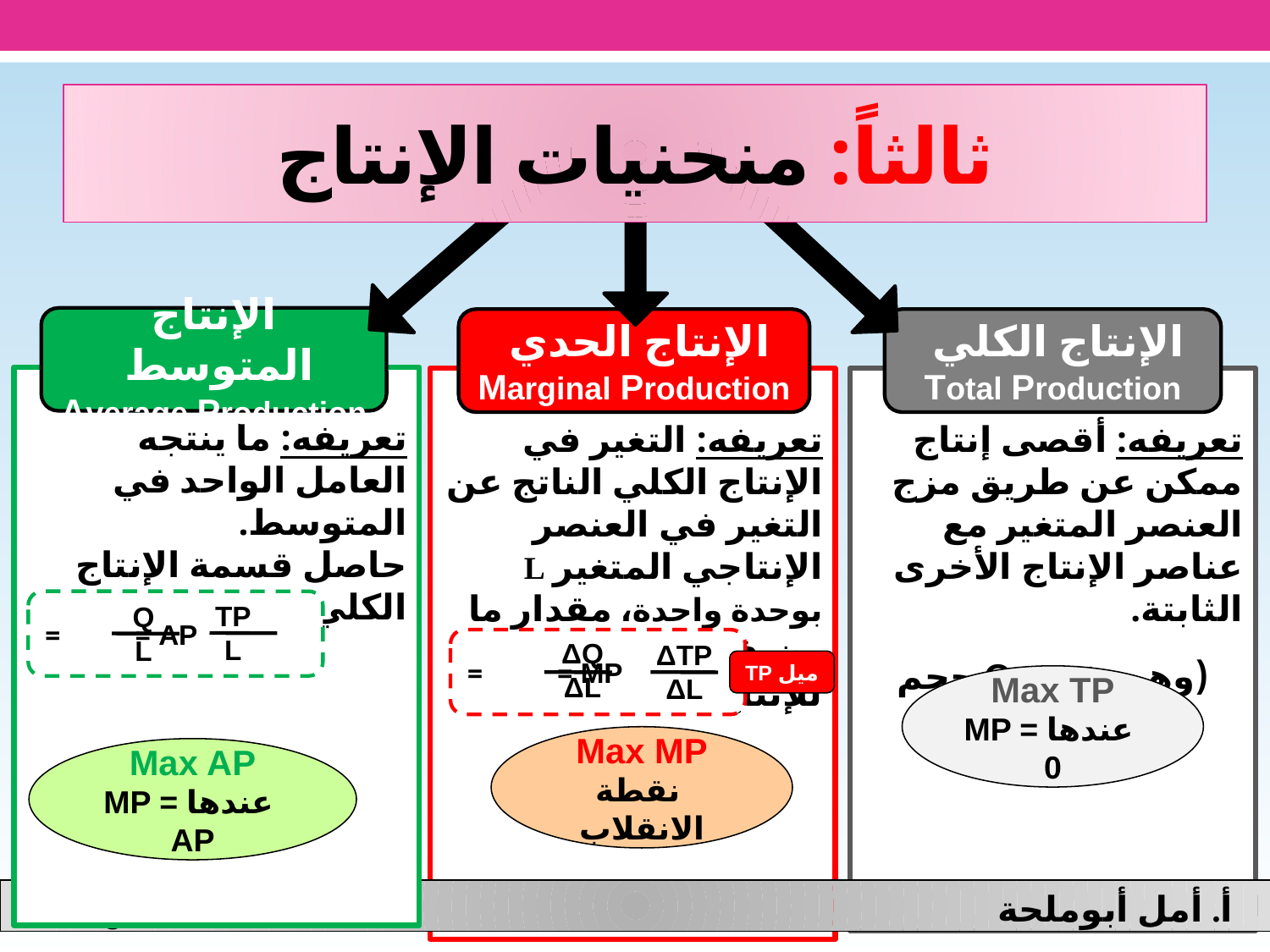

ثالثاً: منحنيات الإنتاج

الإنتاج المتوسط
Average Production
الإنتاج الحدي
Marginal Production
الإنتاج الكلي
Total Production

تعريفه: ما ينتجه العامل الواحد في المتوسط.
حاصل قسمة الإنتاج الكلي على عدد العمال

AP =          =
TP
L
Q
L

تعريفه: التغير في الإنتاج الكلي الناتج عن التغير في العنصر الإنتاجي المتغير L بوحدة واحدة، مقدار ما يضيفه العامل الواحد للإنتاج الكلي.

MP =          =
ΔQ
ΔL
ΔTP
ΔL
ميل TP

تعريفه: أقصى إنتاج ممكن عن طريق مزج العنصر المتغير مع عناصر الإنتاج الأخرى الثابتة.

(وهو نفسه Q حجم الإنتاج)

Max TP
 عندها MP = 0
Max MP
 نقطة الانقلاب
Max AP
 عندها MP = AP

أ. أمل أبوملحة

8